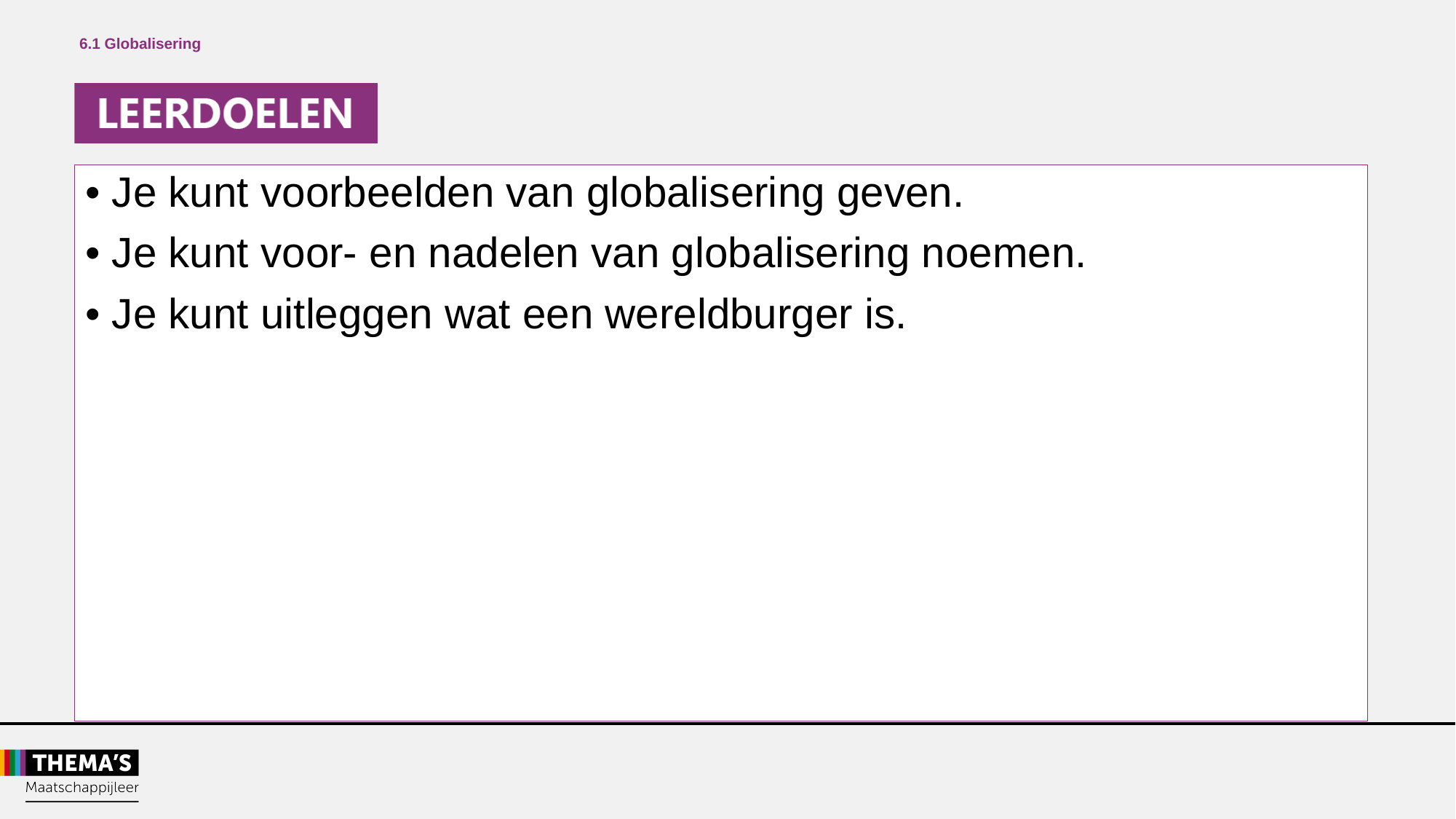

6.1 Globalisering
• Je kunt voorbeelden van globalisering geven.
• Je kunt voor- en nadelen van globalisering noemen.
• Je kunt uitleggen wat een wereldburger is.